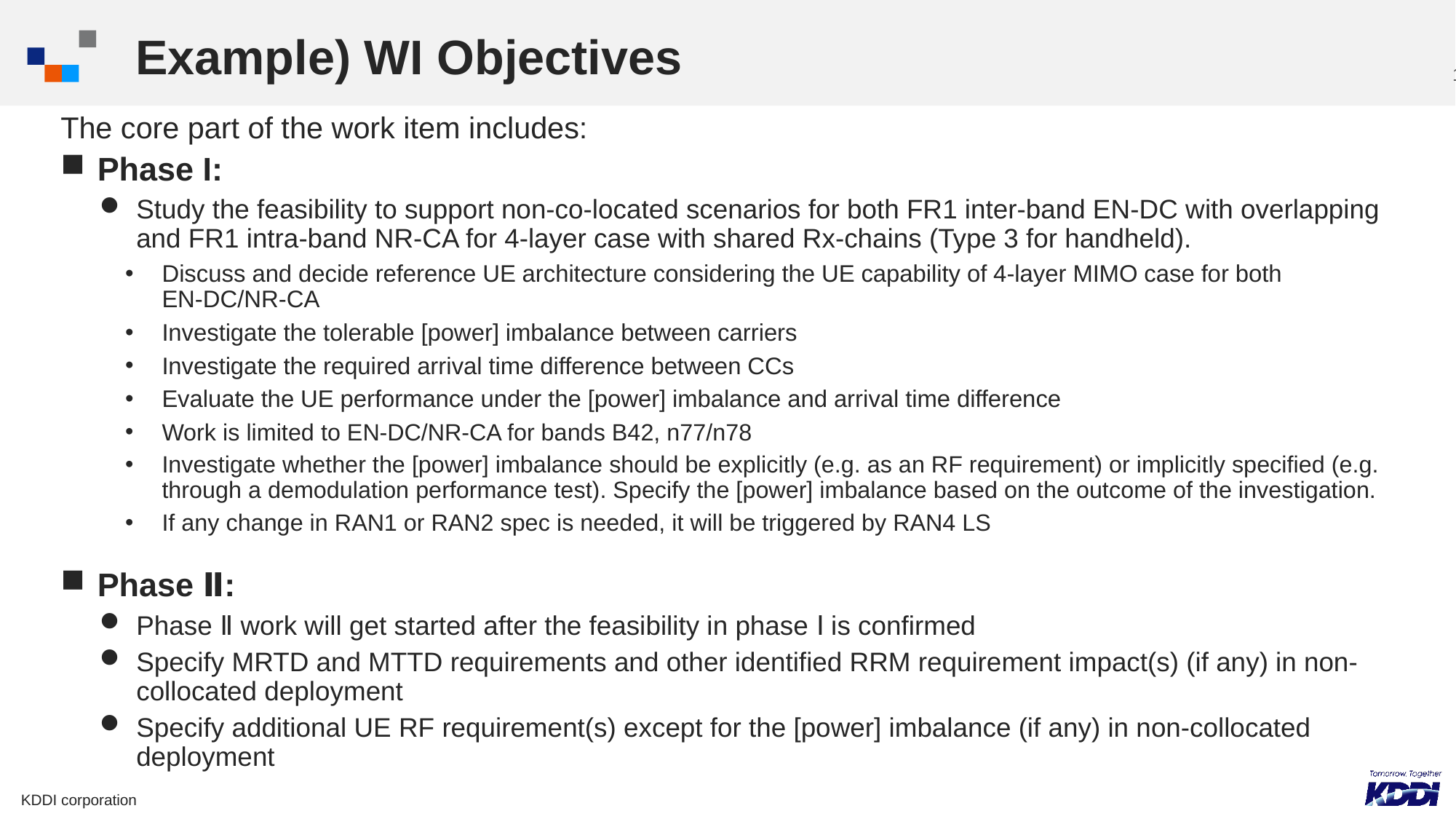

# Example) WI Objectives
The core part of the work item includes:
Phase I:
Study the feasibility to support non-co-located scenarios for both FR1 inter-band EN-DC with overlapping and FR1 intra-band NR-CA for 4-layer case with shared Rx-chains (Type 3 for handheld).
Discuss and decide reference UE architecture considering the UE capability of 4-layer MIMO case for both EN-DC/NR-CA
Investigate the tolerable [power] imbalance between carriers
Investigate the required arrival time difference between CCs
Evaluate the UE performance under the [power] imbalance and arrival time difference
Work is limited to EN-DC/NR-CA for bands B42, n77/n78
Investigate whether the [power] imbalance should be explicitly (e.g. as an RF requirement) or implicitly specified (e.g. through a demodulation performance test). Specify the [power] imbalance based on the outcome of the investigation.
If any change in RAN1 or RAN2 spec is needed, it will be triggered by RAN4 LS
Phase Ⅱ:
Phase Ⅱ work will get started after the feasibility in phase Ⅰ is confirmed
Specify MRTD and MTTD requirements and other identified RRM requirement impact(s) (if any) in non-collocated deployment
Specify additional UE RF requirement(s) except for the [power] imbalance (if any) in non-collocated deployment